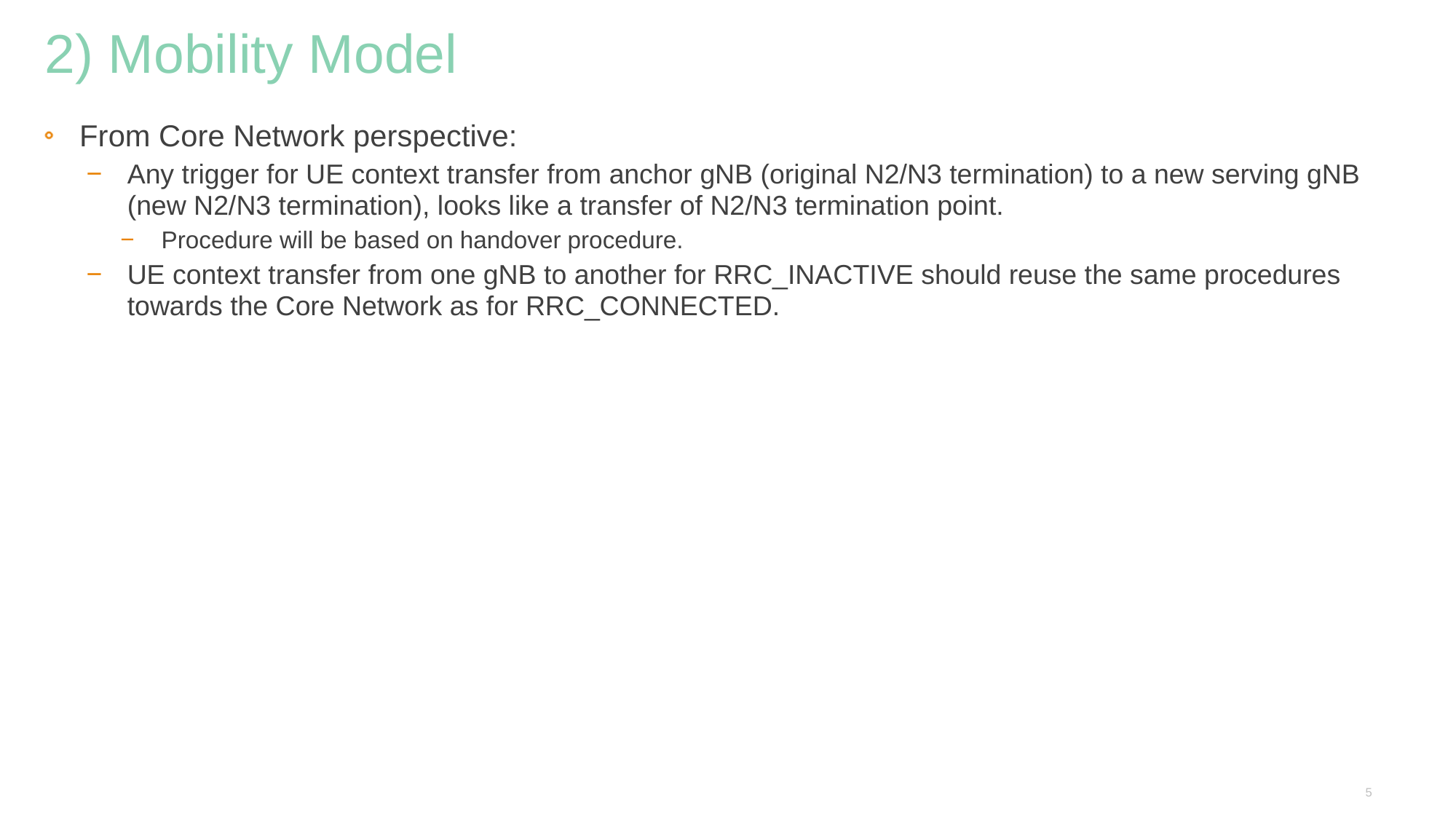

# 2) Mobility Model
From Core Network perspective:
Any trigger for UE context transfer from anchor gNB (original N2/N3 termination) to a new serving gNB (new N2/N3 termination), looks like a transfer of N2/N3 termination point.
Procedure will be based on handover procedure.
UE context transfer from one gNB to another for RRC_INACTIVE should reuse the same procedures towards the Core Network as for RRC_CONNECTED.